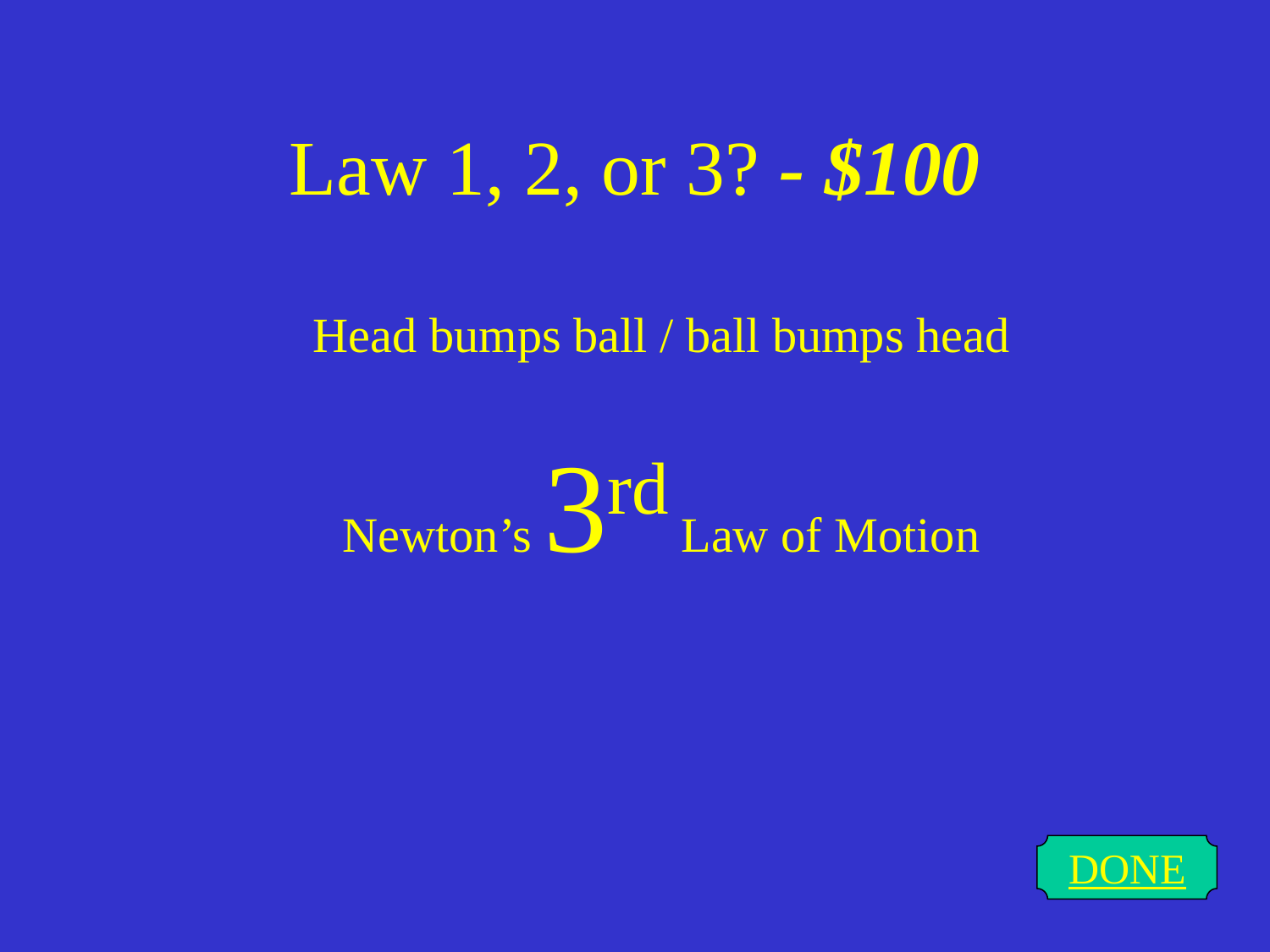

# Law 1, 2, or 3? - $100
Head bumps ball / ball bumps head
Newton’s 3rd Law of Motion

DONE